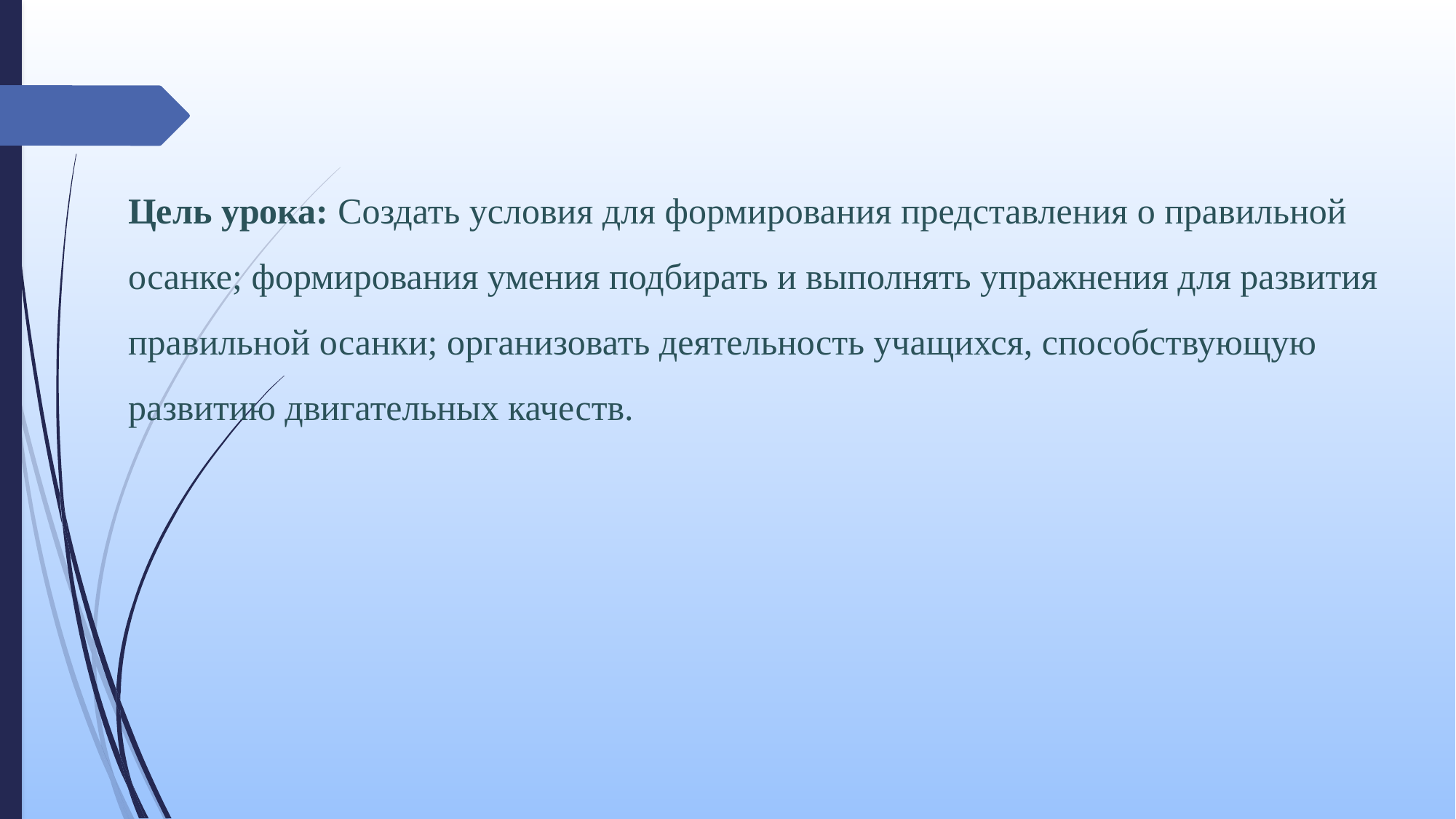

Цель урока: Создать условия для формирования представления о правильной осанке; формирования умения подбирать и выполнять упражнения для развития правильной осанки; организовать деятельность учащихся, способствующую развитию двигательных качеств.